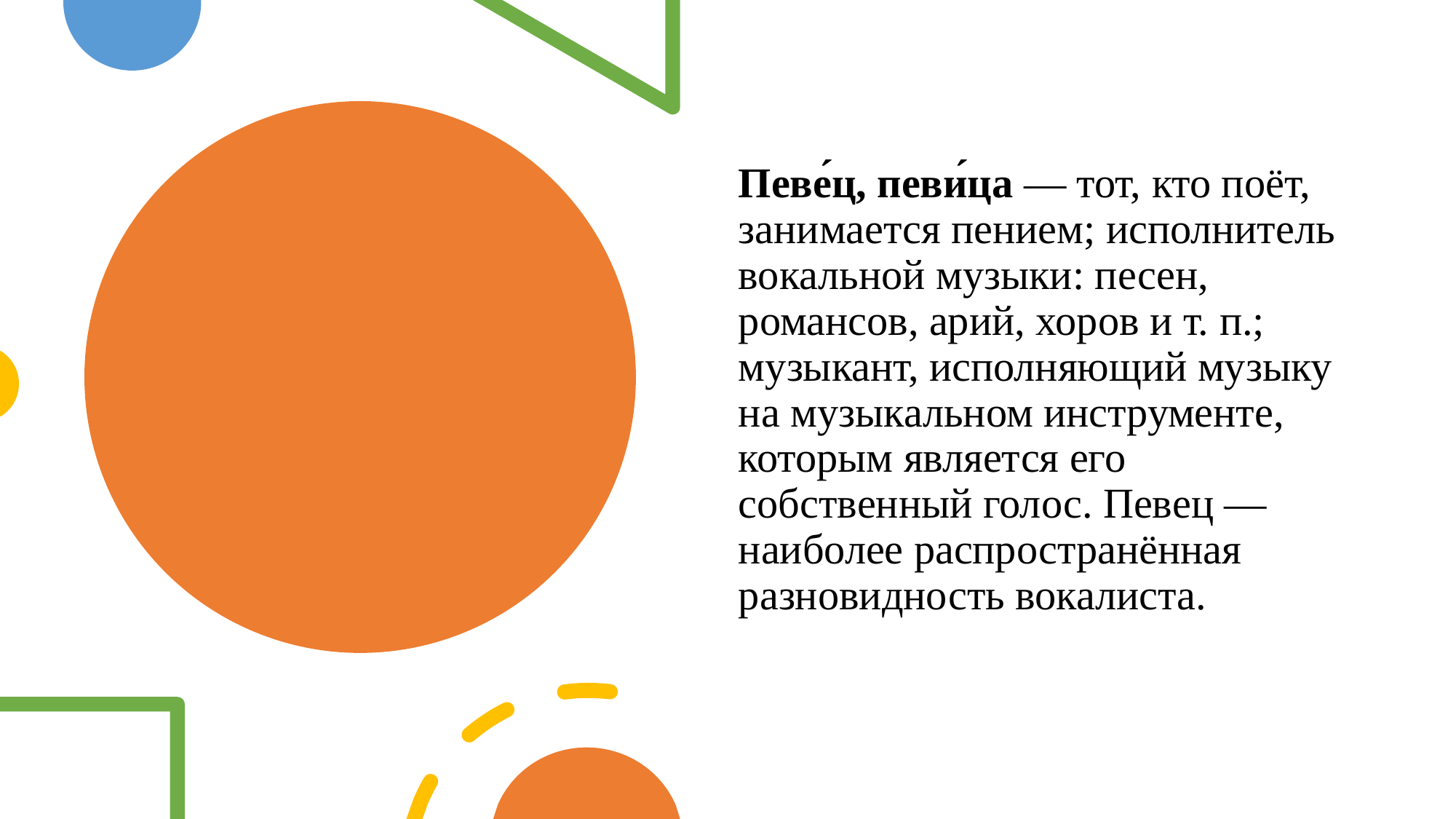

Певе́ц, певи́ца — тот, кто поёт, занимается пением; исполнитель вокальной музыки: песен, романсов, арий, хоров и т. п.; музыкант, исполняющий музыку на музыкальном инструменте, которым является его собственный голос. Певец — наиболее распространённая разновидность вокалиста.